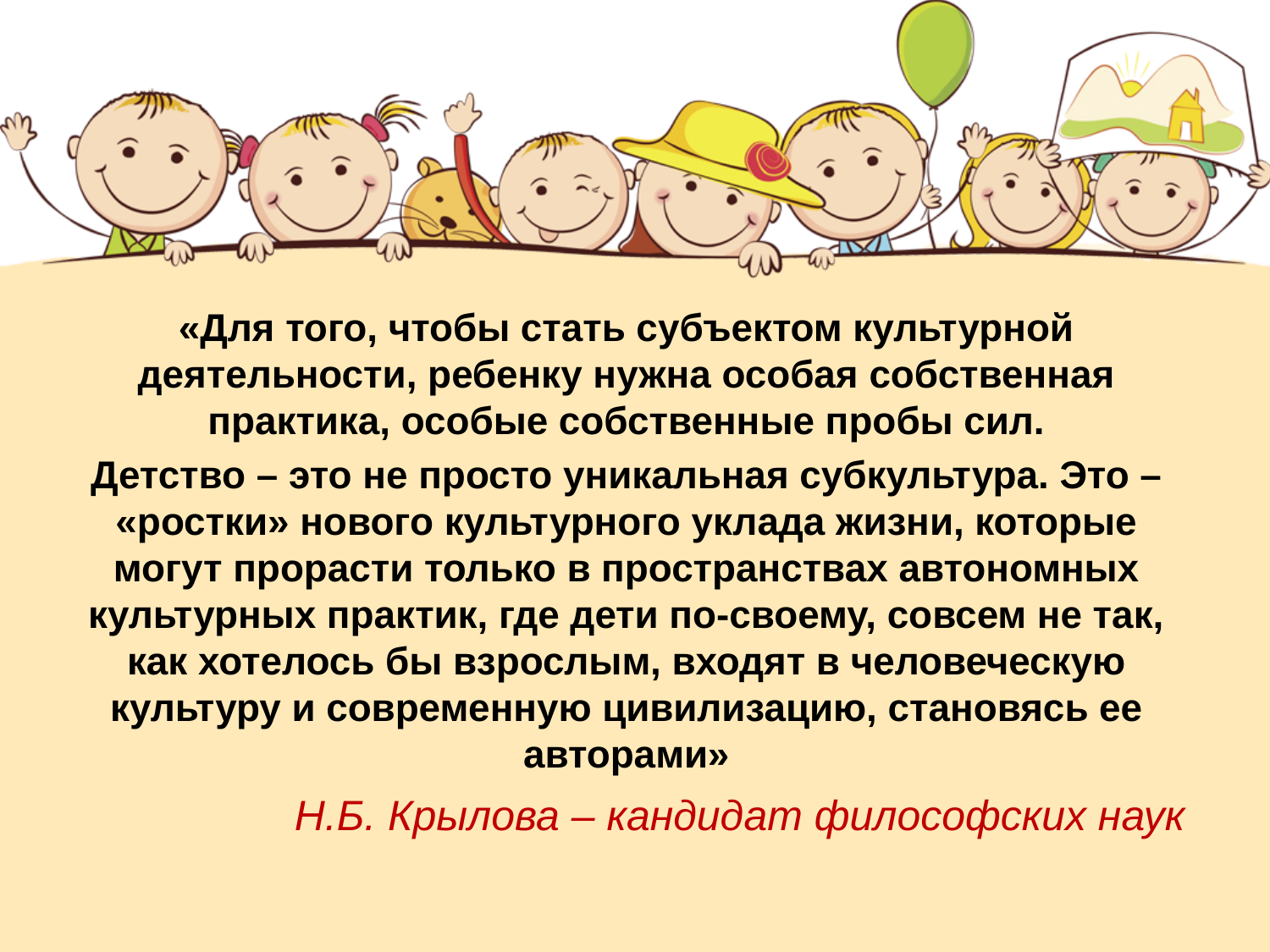

«Для того, чтобы стать субъектом культурной деятельности, ребенку нужна особая собственная практика, особые собственные пробы сил.
Детство – это не просто уникальная субкультура. Это – «ростки» нового культурного уклада жизни, которые могут прорасти только в пространствах автономных культурных практик, где дети по-своему, совсем не так, как хотелось бы взрослым, входят в человеческую культуру и современную цивилизацию, становясь ее авторами»
Н.Б. Крылова – кандидат философских наук